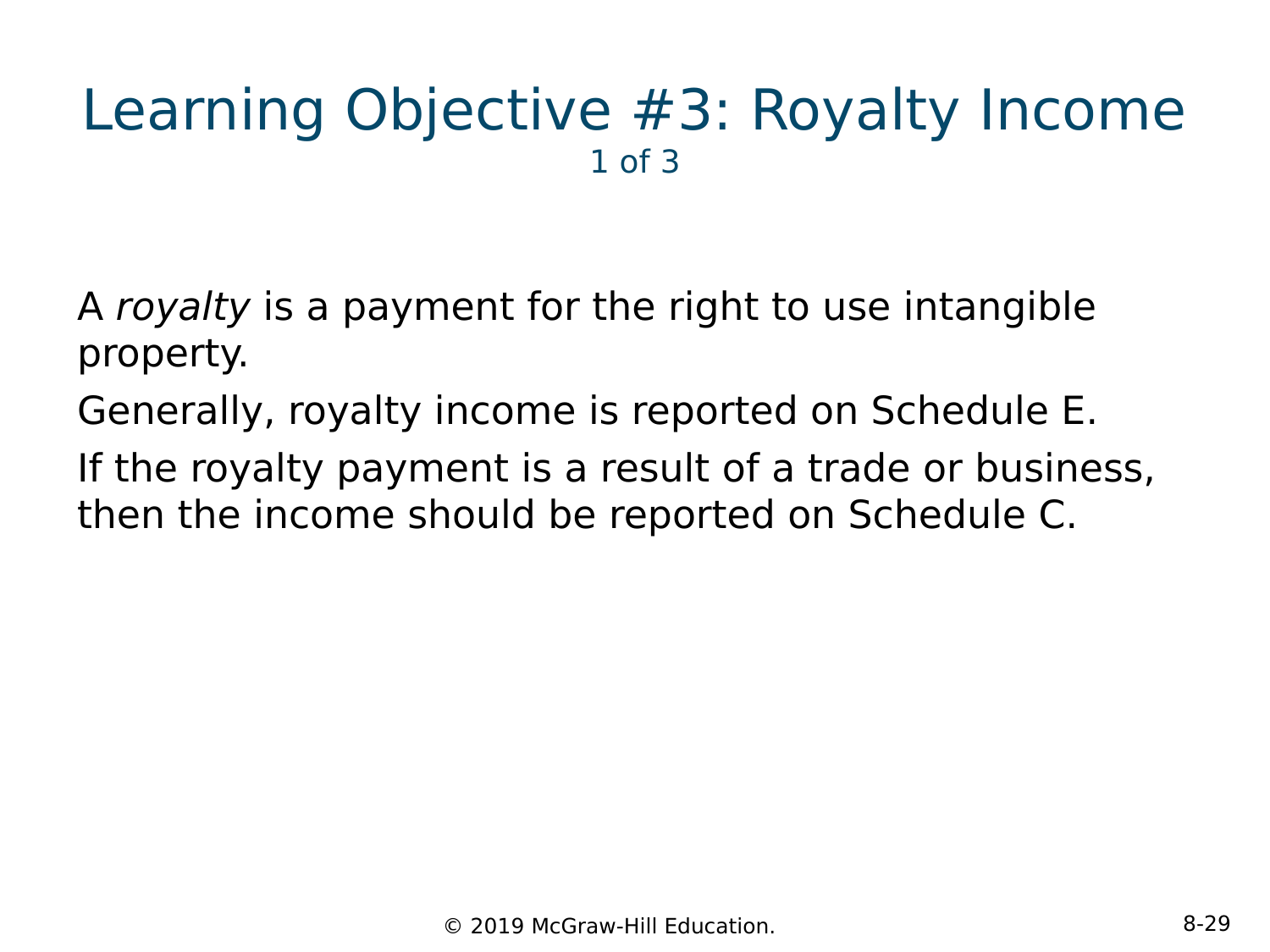

# Learning Objective #3: Royalty Income 1 of 3
A royalty is a payment for the right to use intangible property.
Generally, royalty income is reported on Schedule E.
If the royalty payment is a result of a trade or business, then the income should be reported on Schedule C.